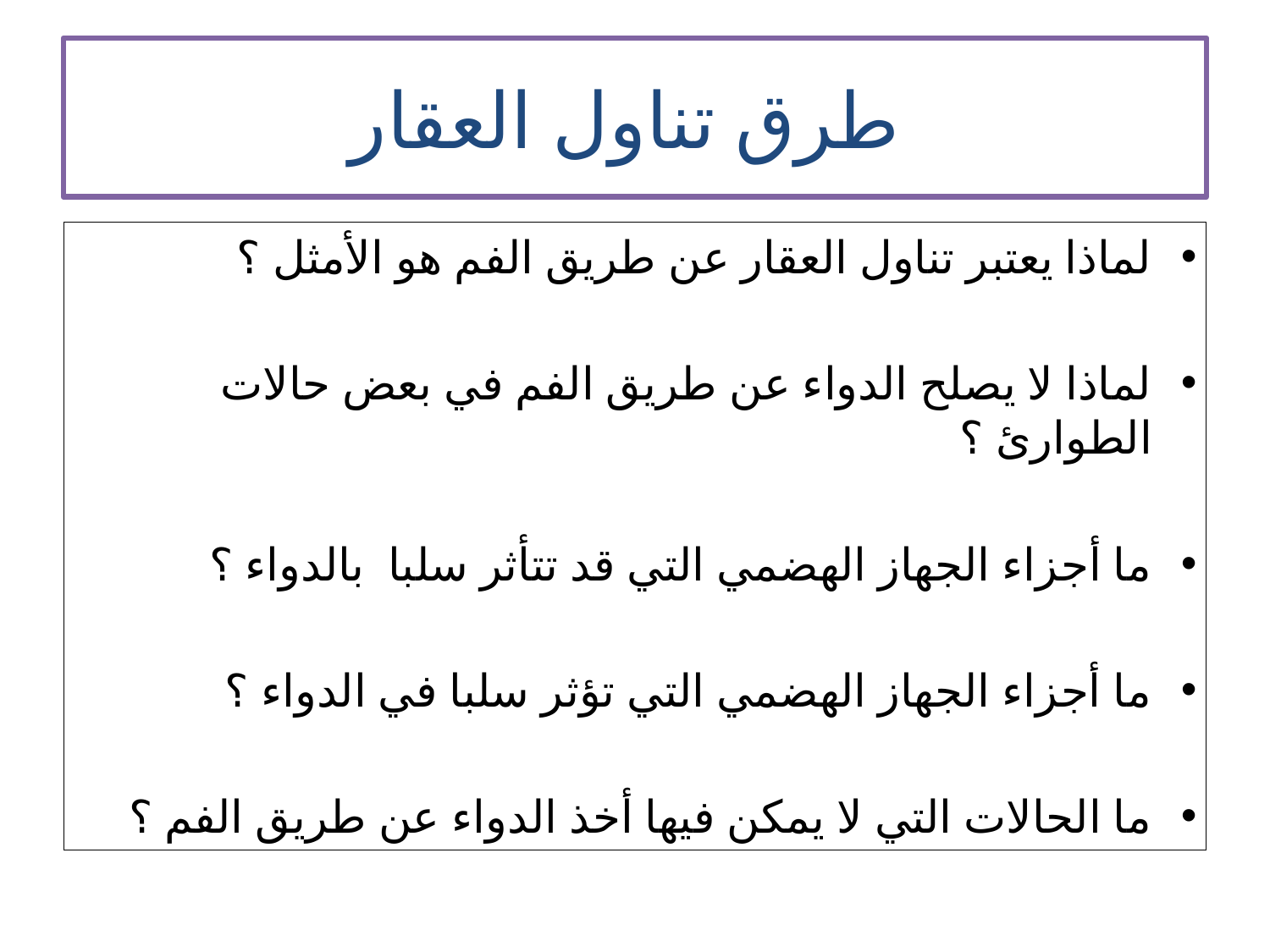

# طرق تناول العقار
لماذا يعتبر تناول العقار عن طريق الفم هو الأمثل ؟

لماذا لا يصلح الدواء عن طريق الفم في بعض حالات الطوارئ ؟

ما أجزاء الجهاز الهضمي التي قد تتأثر سلبا  بالدواء ؟

ما أجزاء الجهاز الهضمي التي تؤثر سلبا في الدواء ؟

ما الحالات التي لا يمكن فيها أخذ الدواء عن طريق الفم ؟